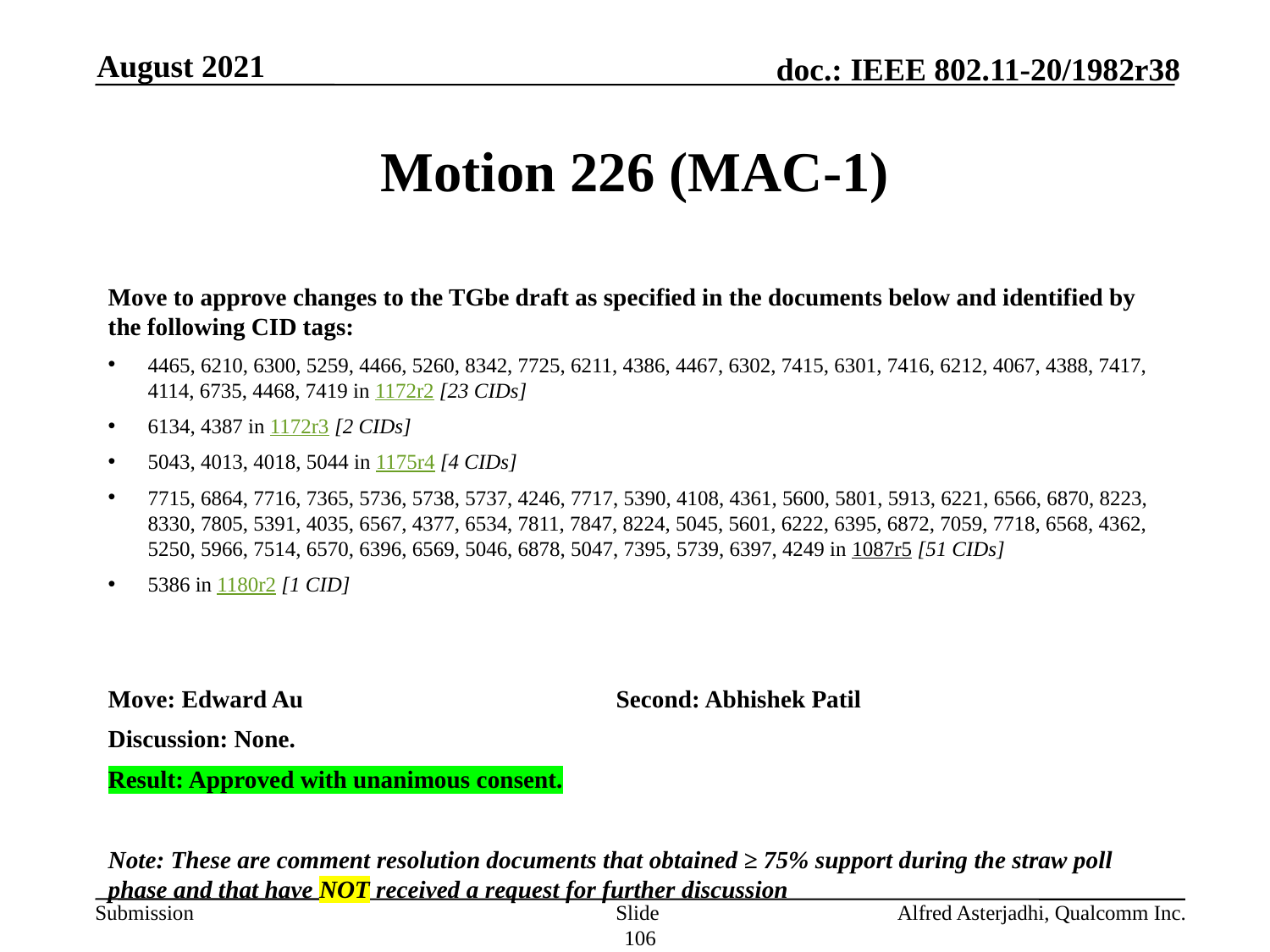

August 2021
# Motion 226 (MAC-1)
Move to approve changes to the TGbe draft as specified in the documents below and identified by the following CID tags:
4465, 6210, 6300, 5259, 4466, 5260, 8342, 7725, 6211, 4386, 4467, 6302, 7415, 6301, 7416, 6212, 4067, 4388, 7417, 4114, 6735, 4468, 7419 in 1172r2 [23 CIDs]
6134, 4387 in 1172r3 [2 CIDs]
5043, 4013, 4018, 5044 in 1175r4 [4 CIDs]
7715, 6864, 7716, 7365, 5736, 5738, 5737, 4246, 7717, 5390, 4108, 4361, 5600, 5801, 5913, 6221, 6566, 6870, 8223, 8330, 7805, 5391, 4035, 6567, 4377, 6534, 7811, 7847, 8224, 5045, 5601, 6222, 6395, 6872, 7059, 7718, 6568, 4362, 5250, 5966, 7514, 6570, 6396, 6569, 5046, 6878, 5047, 7395, 5739, 6397, 4249 in 1087r5 [51 CIDs]
5386 in 1180r2 [1 CID]

Move: Edward Au			Second: Abhishek Patil
Discussion: None.
Result: Approved with unanimous consent.

Note: These are comment resolution documents that obtained ≥ 75% support during the straw poll phase and that have NOT received a request for further discussion
Slide 106
Alfred Asterjadhi, Qualcomm Inc.